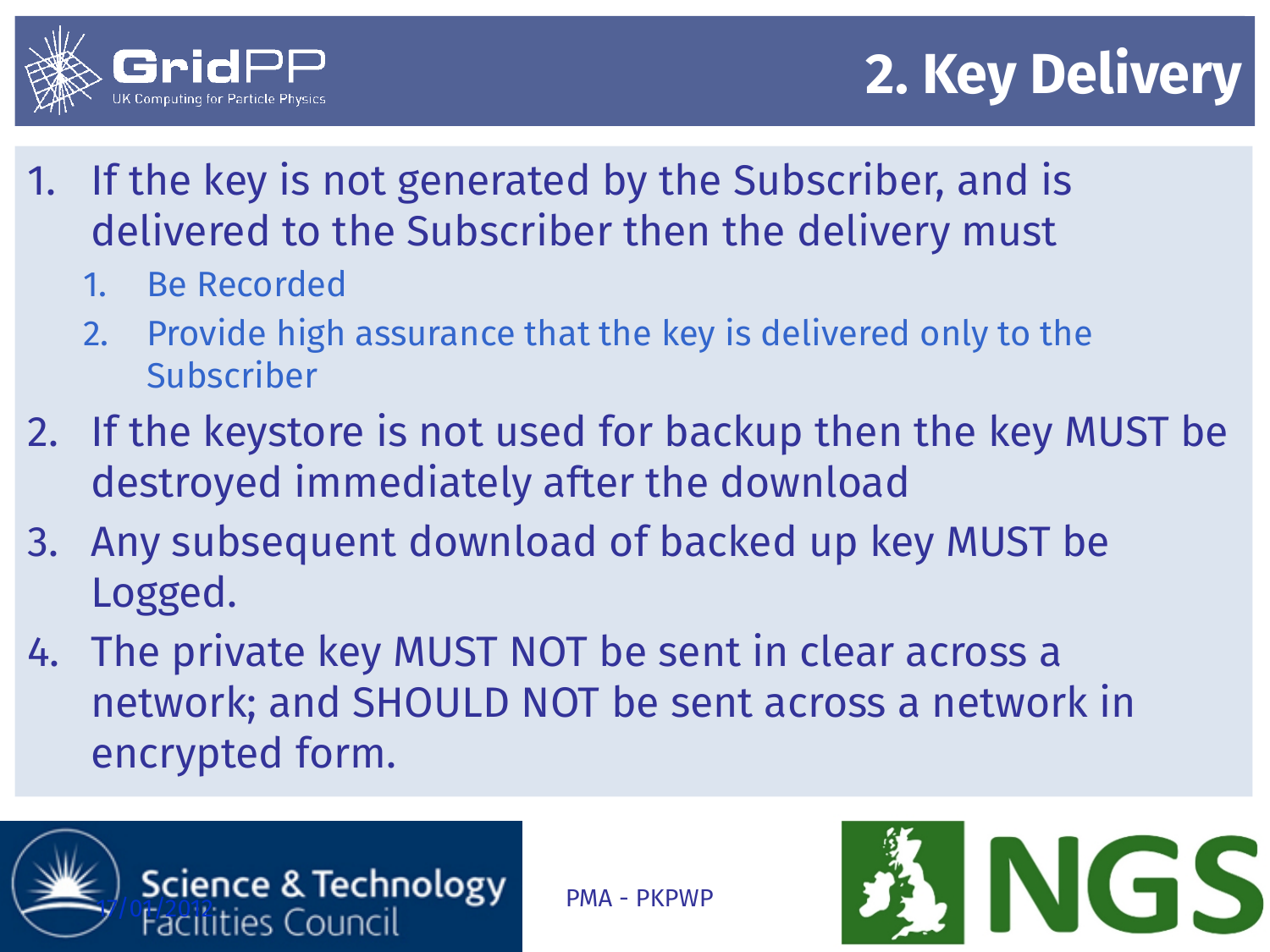

# 2. Key Delivery
If the key is not generated by the Subscriber, and is delivered to the Subscriber then the delivery must
Be Recorded
Provide high assurance that the key is delivered only to the Subscriber
If the keystore is not used for backup then the key MUST be destroyed immediately after the download
Any subsequent download of backed up key MUST be Logged.
The private key MUST NOT be sent in clear across a network; and SHOULD NOT be sent across a network in encrypted form.
PMA - PKPWP
17/01/2012
9